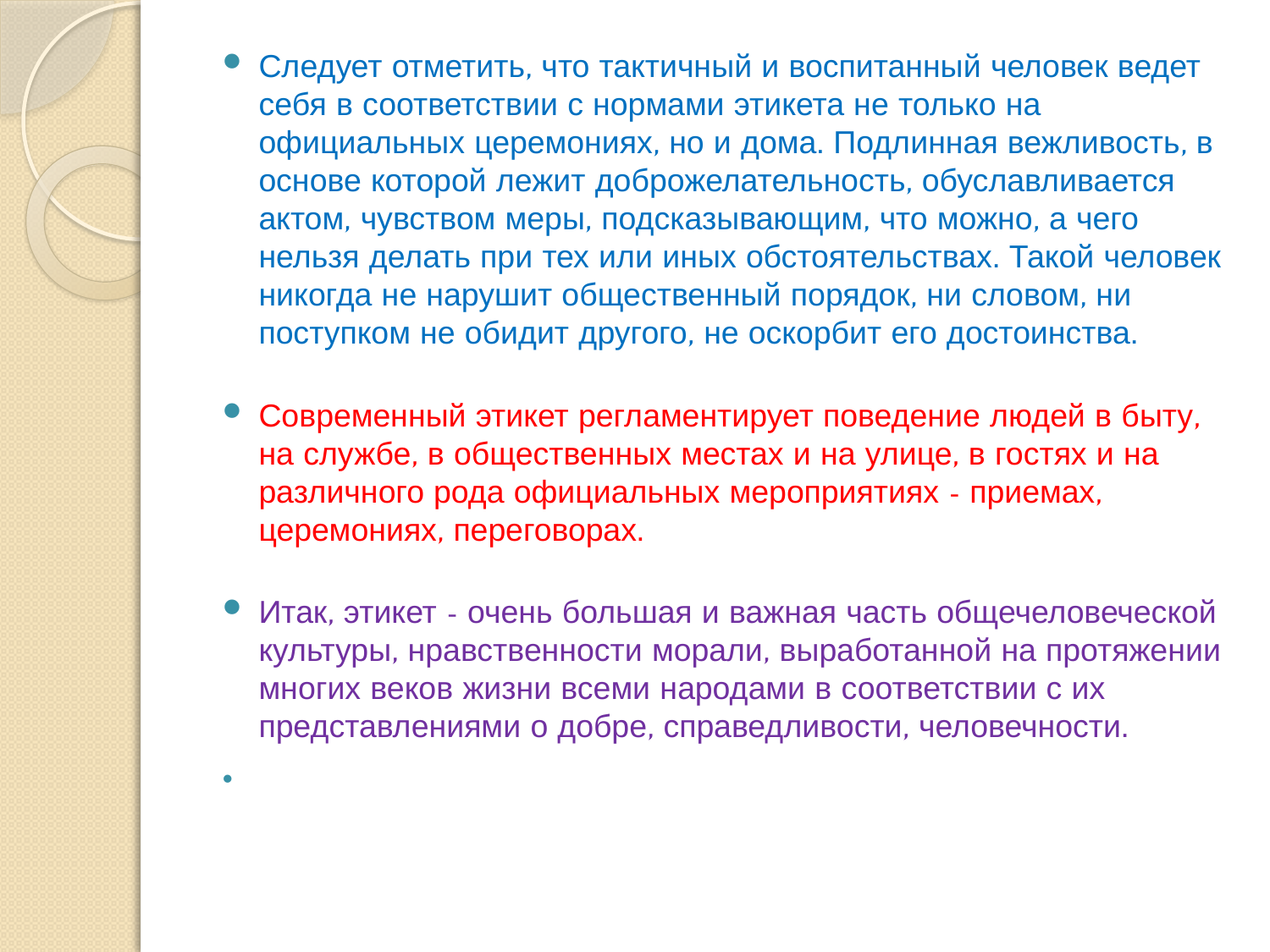

Следует отметить, что тактичный и воспитанный человек ведет себя в соответствии с нормами этикета не только на официальных церемониях, но и дома. Подлинная вежливость, в основе которой лежит доброжелательность, обуславливается актом, чувством меры, подсказывающим, что можно, а чего нельзя делать при тех или иных обстоятельствах. Такой человек никогда не нарушит общественный порядок, ни словом, ни поступком не обидит другого, не оскорбит его достоинства.

Современный этикет регламентирует поведение людей в быту, на службе, в общественных местах и на улице, в гостях и на различного рода официальных мероприятиях - приемах, церемониях, переговорах.

Итак, этикет - очень большая и важная часть общечеловеческой культуры, нравственности морали, выработанной на протяжении многих веков жизни всеми народами в соответствии с их представлениями о добре, справедливости, человечности.